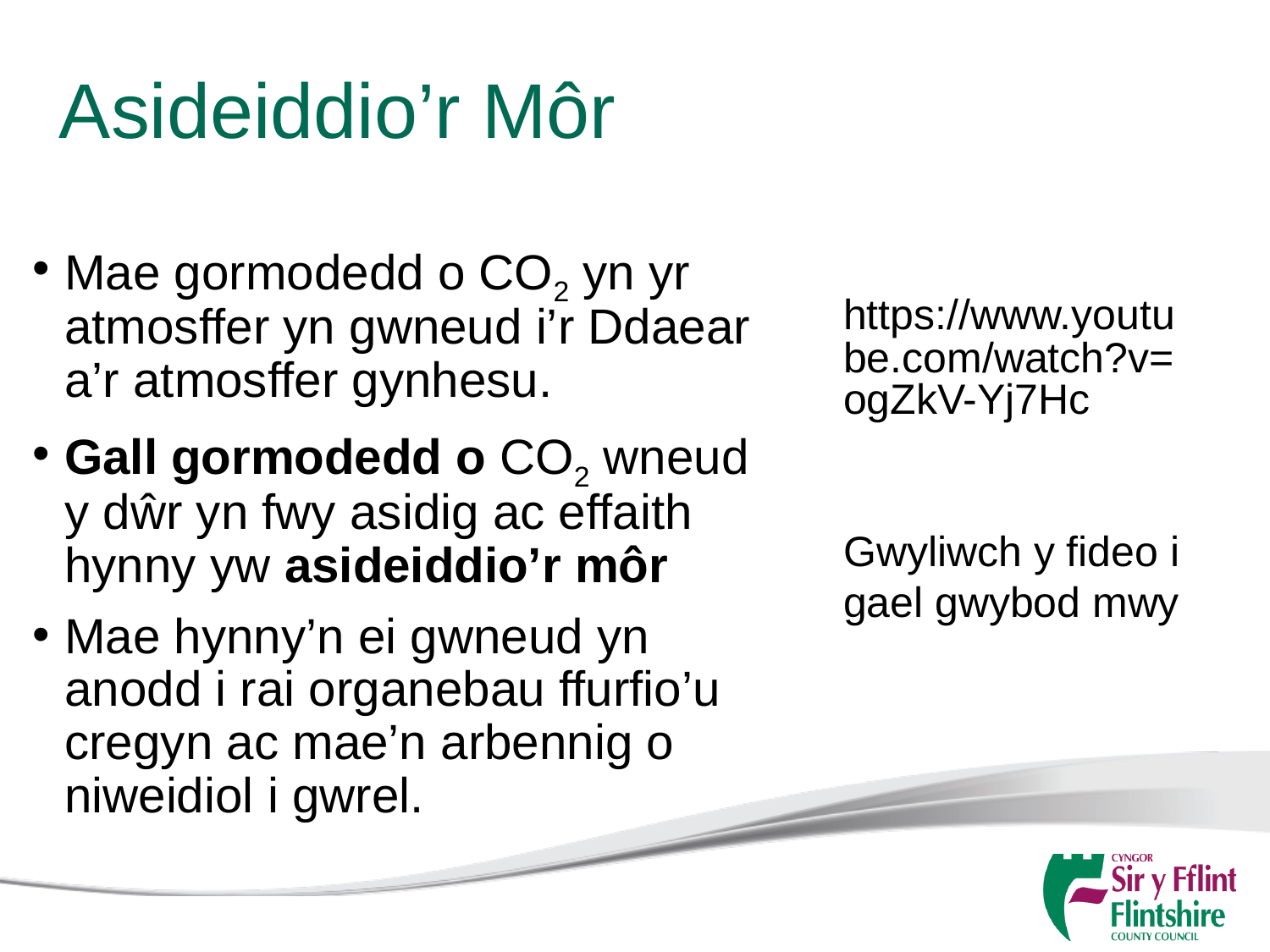

# Asideiddio’r Môr
Mae gormodedd o CO2 yn yr atmosffer yn gwneud i’r Ddaear a’r atmosffer gynhesu.
Gall gormodedd o CO2 wneud y dŵr yn fwy asidig ac effaith hynny yw asideiddio’r môr
Mae hynny’n ei gwneud yn anodd i rai organebau ffurfio’u cregyn ac mae’n arbennig o niweidiol i gwrel.
https://www.youtube.com/watch?v=ogZkV-Yj7Hc

Gwyliwch y fideo i gael gwybod mwy